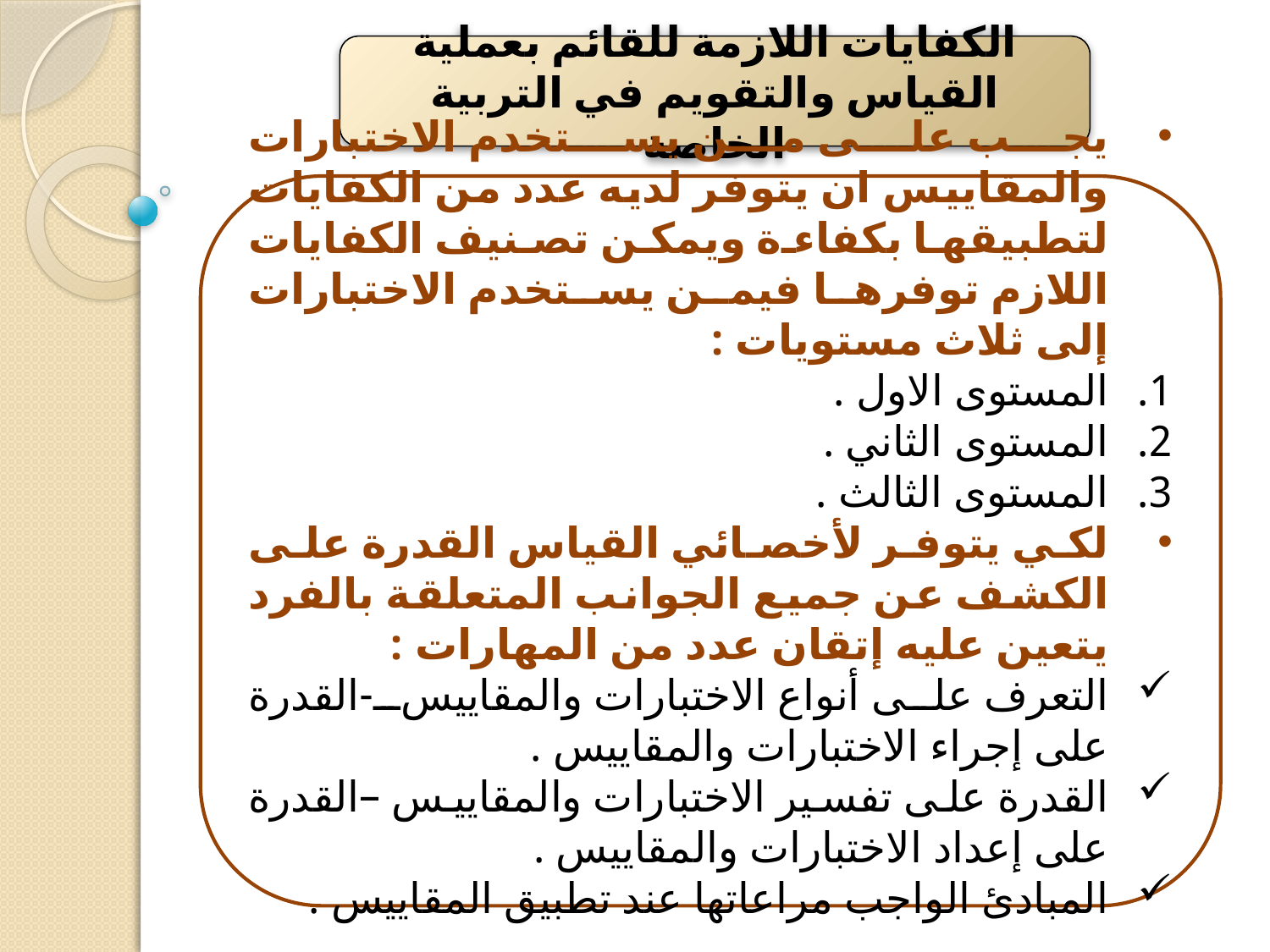

الكفايات اللازمة للقائم بعملية القياس والتقويم في التربية الخاصة
يجب على من يستخدم الاختبارات والمقاييس ان يتوفر لديه عدد من الكفايات لتطبيقها بكفاءة ويمكن تصنيف الكفايات اللازم توفرها فيمن يستخدم الاختبارات إلى ثلاث مستويات :
المستوى الاول .
المستوى الثاني .
المستوى الثالث .
لكي يتوفر لأخصائي القياس القدرة على الكشف عن جميع الجوانب المتعلقة بالفرد يتعين عليه إتقان عدد من المهارات :
التعرف على أنواع الاختبارات والمقاييس-القدرة على إجراء الاختبارات والمقاييس .
القدرة على تفسير الاختبارات والمقاييس –القدرة على إعداد الاختبارات والمقاييس .
المبادئ الواجب مراعاتها عند تطبيق المقاييس .